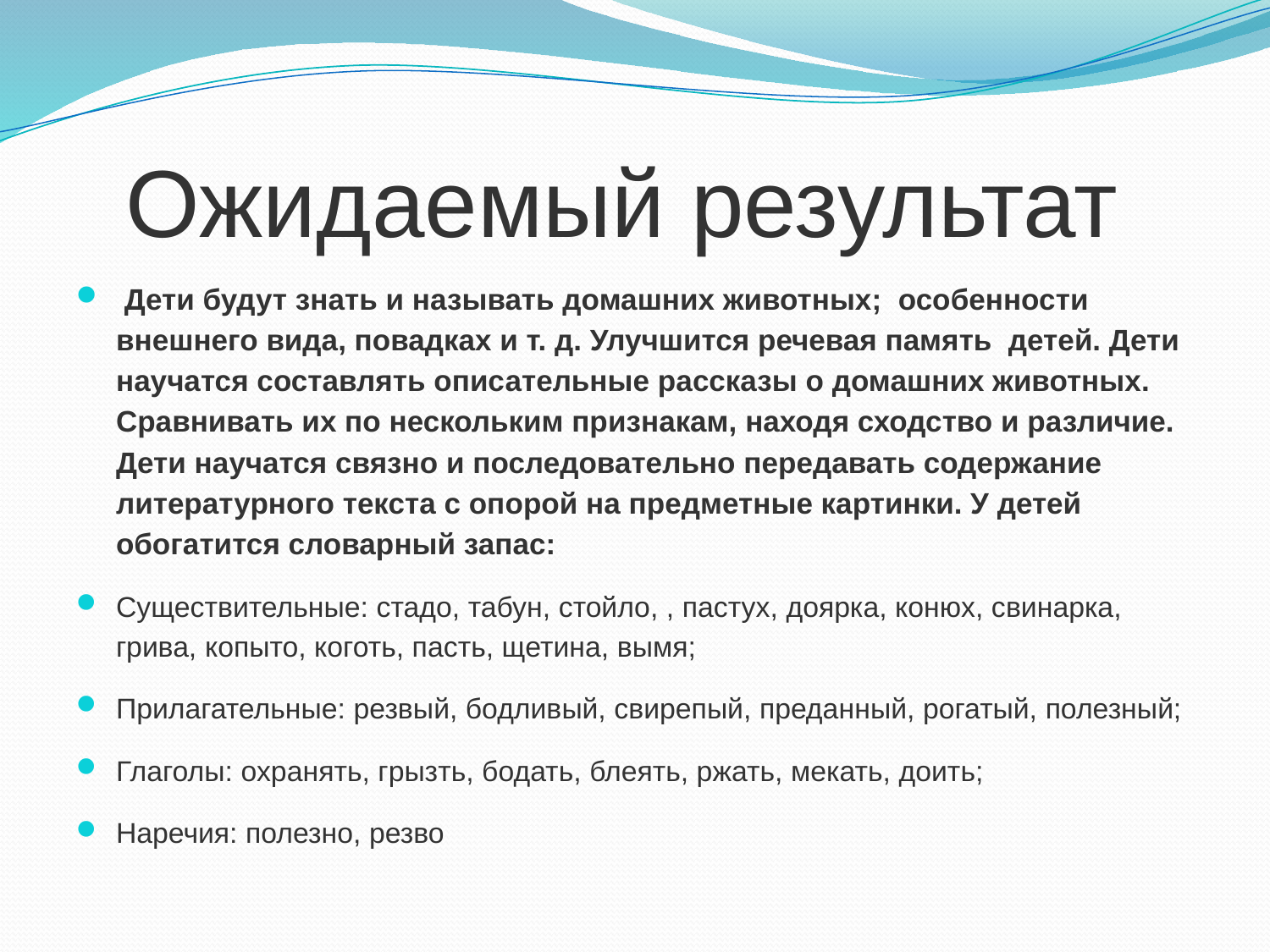

# Ожидаемый результат
 Дети будут знать и называть домашних животных;  особенности  внешнего вида, повадках и т. д. Улучшится речевая память  детей. Дети научатся составлять описательные рассказы о домашних животных. Сравнивать их по нескольким признакам, находя сходство и различие. Дети научатся связно и последовательно передавать содержание литературного текста с опорой на предметные картинки. У детей обогатится словарный запас:
Существительные: стадо, табун, стойло, , пастух, доярка, конюх, свинарка, грива, копыто, коготь, пасть, щетина, вымя;
Прилагательные: резвый, бодливый, свирепый, преданный, рогатый, полезный;
Глаголы: охранять, грызть, бодать, блеять, ржать, мекать, доить;
Наречия: полезно, резво